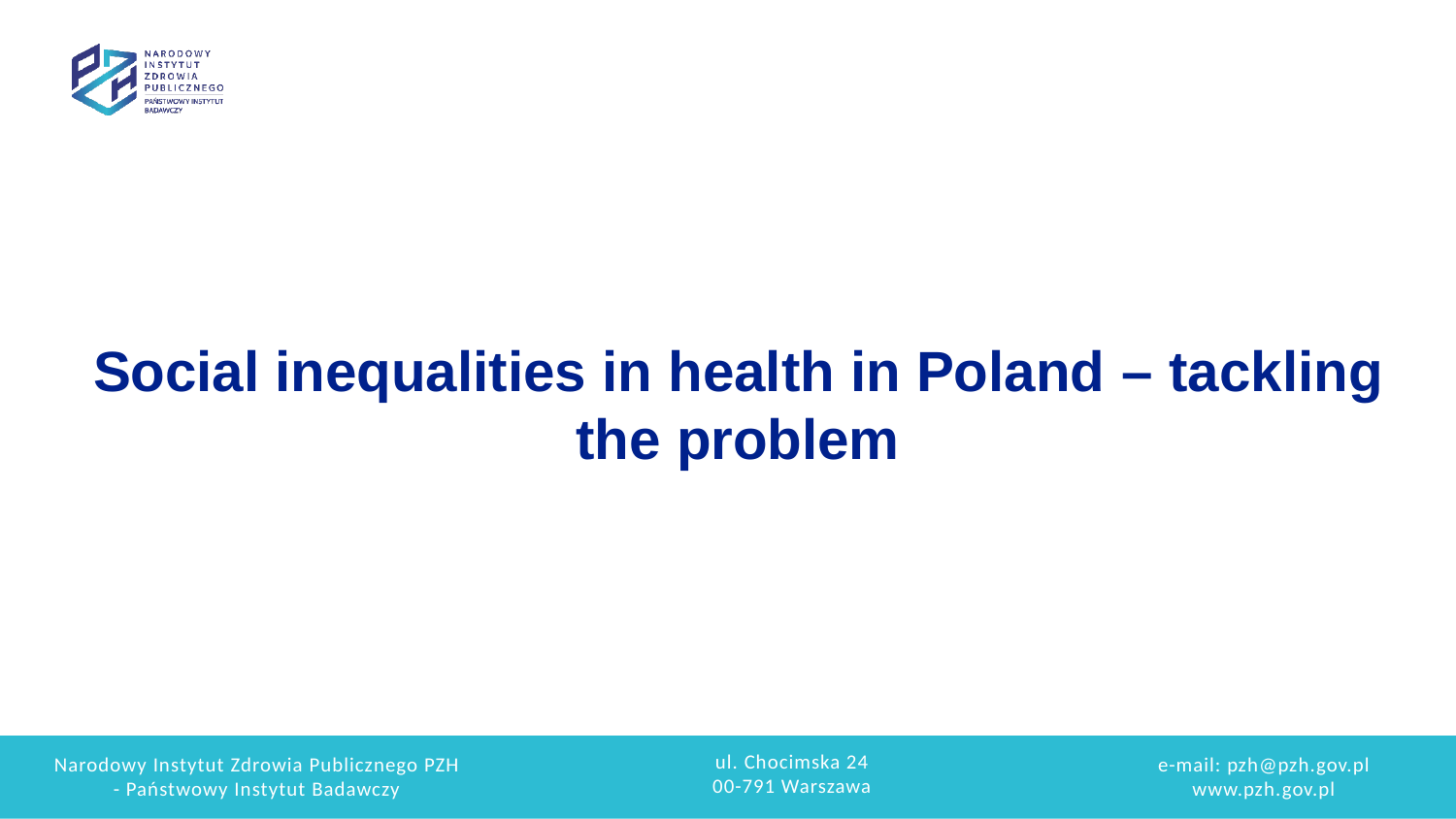

# Social inequalities in health in Poland – tackling the problem